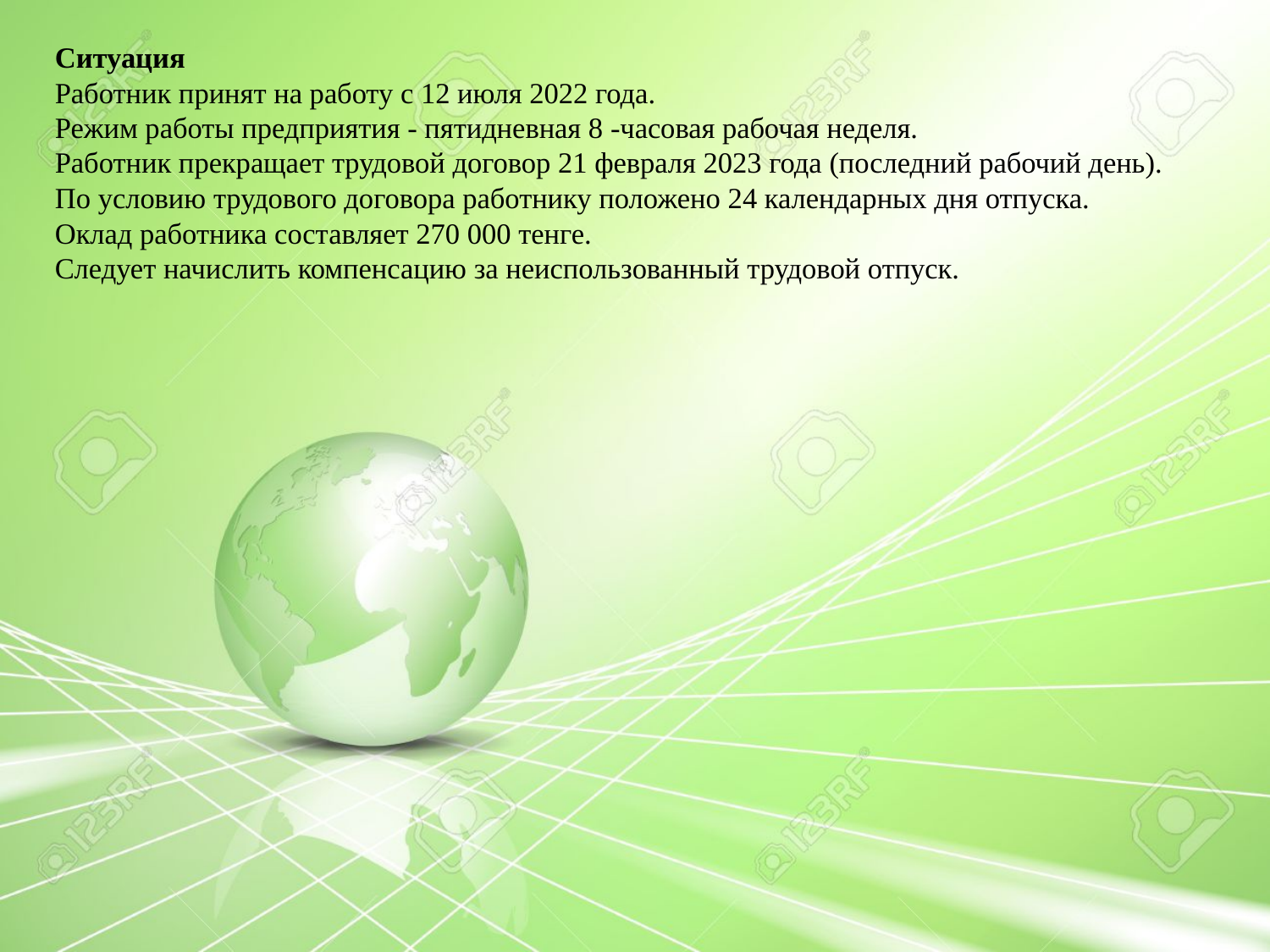

Ситуация
Работник принят на работу с 12 июля 2022 года.
Режим работы предприятия - пятидневная 8 -часовая рабочая неделя.
Работник прекращает трудовой договор 21 февраля 2023 года (последний рабочий день).
По условию трудового договора работнику положено 24 календарных дня отпуска.
Оклад работника составляет 270 000 тенге.
Следует начислить компенсацию за неиспользованный трудовой отпуск.